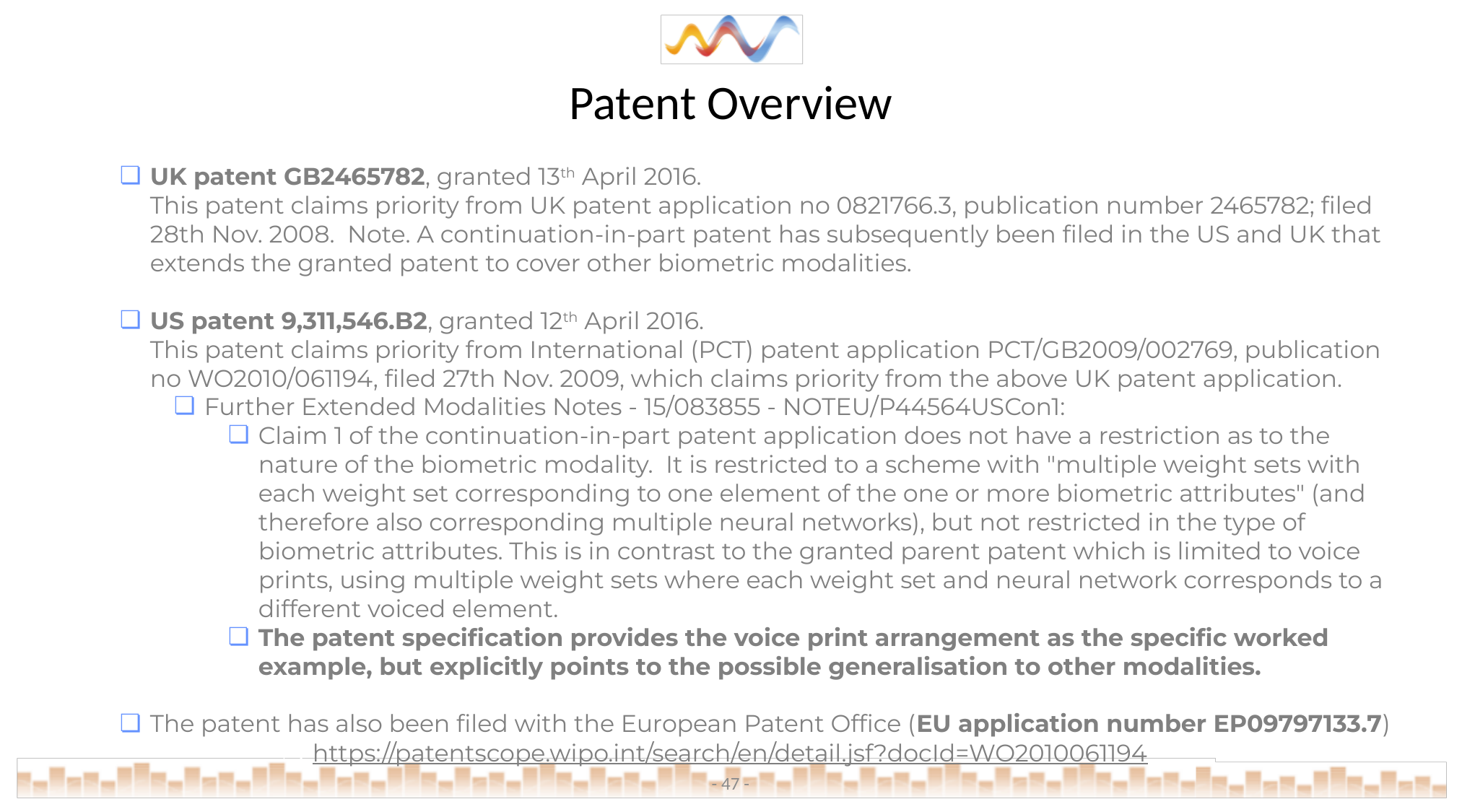

# Patent Overview

UK patent GB2465782, granted 13th April 2016.
This patent claims priority from UK patent application no 0821766.3, publication number 2465782; filed 28th Nov. 2008.  Note. A continuation-in-part patent has subsequently been filed in the US and UK that extends the granted patent to cover other biometric modalities.

US patent 9,311,546.B2, granted 12th April 2016.
This patent claims priority from International (PCT) patent application PCT/GB2009/002769, publication no WO2010/061194, filed 27th Nov. 2009, which claims priority from the above UK patent application.
Further Extended Modalities Notes - 15/083855 - NOTEU/P44564USCon1:
Claim 1 of the continuation-in-part patent application does not have a restriction as to the nature of the biometric modality.  It is restricted to a scheme with "multiple weight sets with each weight set corresponding to one element of the one or more biometric attributes" (and therefore also corresponding multiple neural networks), but not restricted in the type of biometric attributes. This is in contrast to the granted parent patent which is limited to voice prints, using multiple weight sets where each weight set and neural network corresponds to a different voiced element.
The patent specification provides the voice print arrangement as the specific worked example, but explicitly points to the possible generalisation to other modalities.

The patent has also been filed with the European Patent Office (EU application number EP09797133.7)
https://patentscope.wipo.int/search/en/detail.jsf?docId=WO2010061194

- 47 -